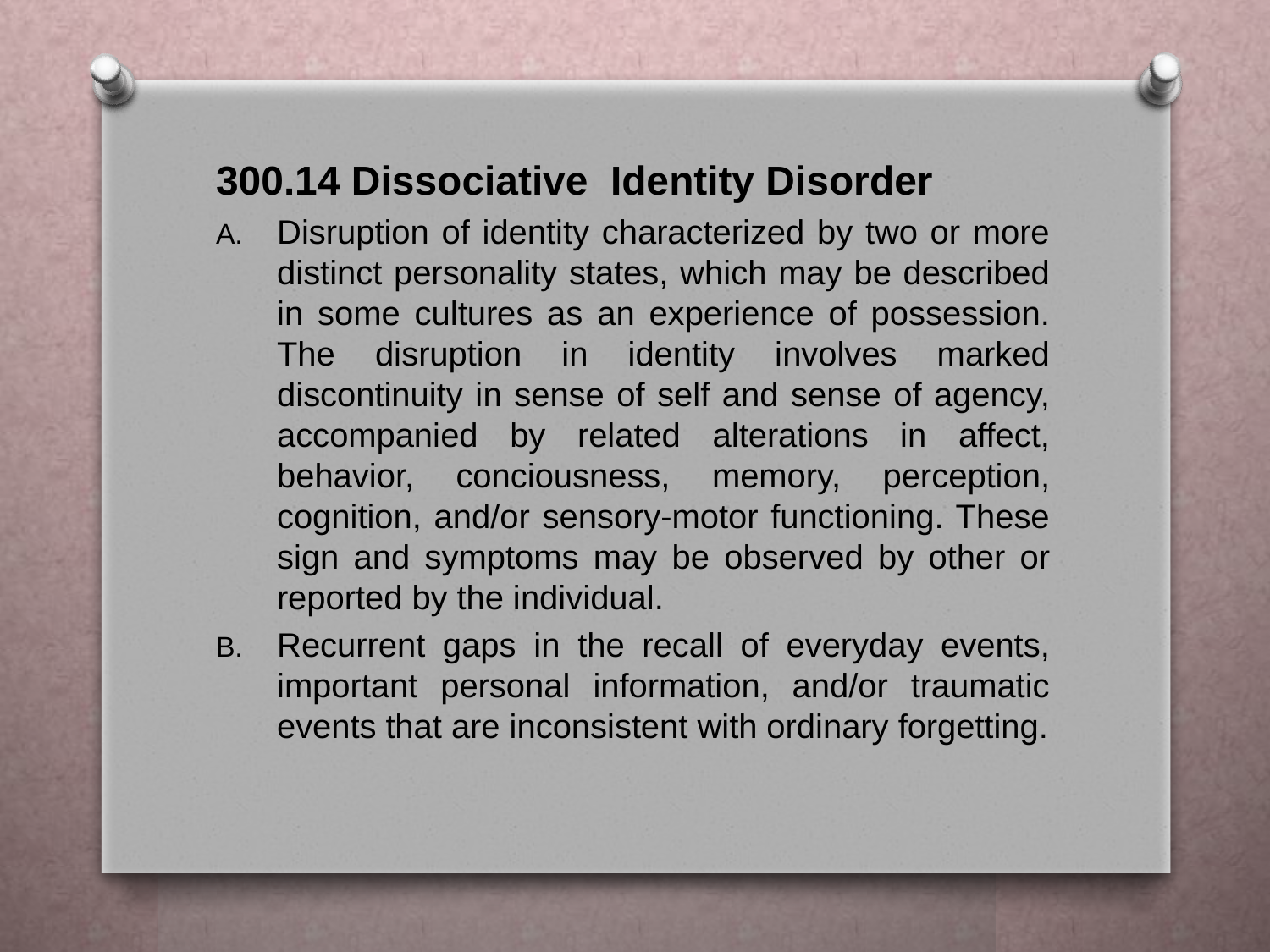

300.14 Dissociative  Identity Disorder
Disruption of identity characterized by two or more distinct personality states, which may be described in some cultures as an experience of possession. The disruption in identity involves marked discontinuity in sense of self and sense of agency, accompanied by related alterations in affect, behavior, conciousness, memory, perception, cognition, and/or sensory-motor functioning. These sign and symptoms may be observed by other or reported by the individual.
Recurrent gaps in the recall of everyday events, important personal information, and/or traumatic events that are inconsistent with ordinary forgetting.